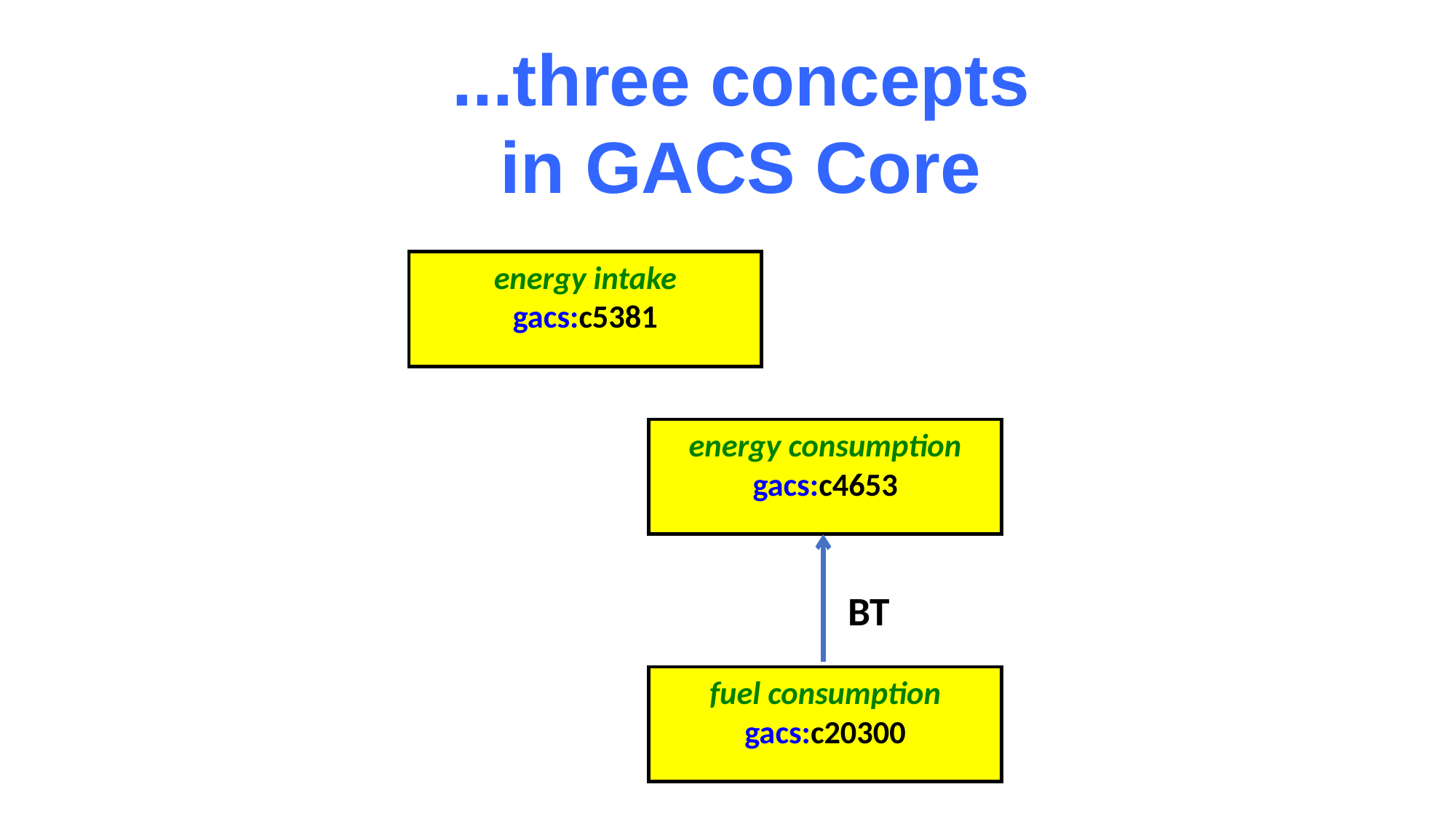

...three concepts
in GACS Core
energy intake
gacs:c5381
energy consumption
gacs:c4653
BT
fuel consumption
gacs:c20300